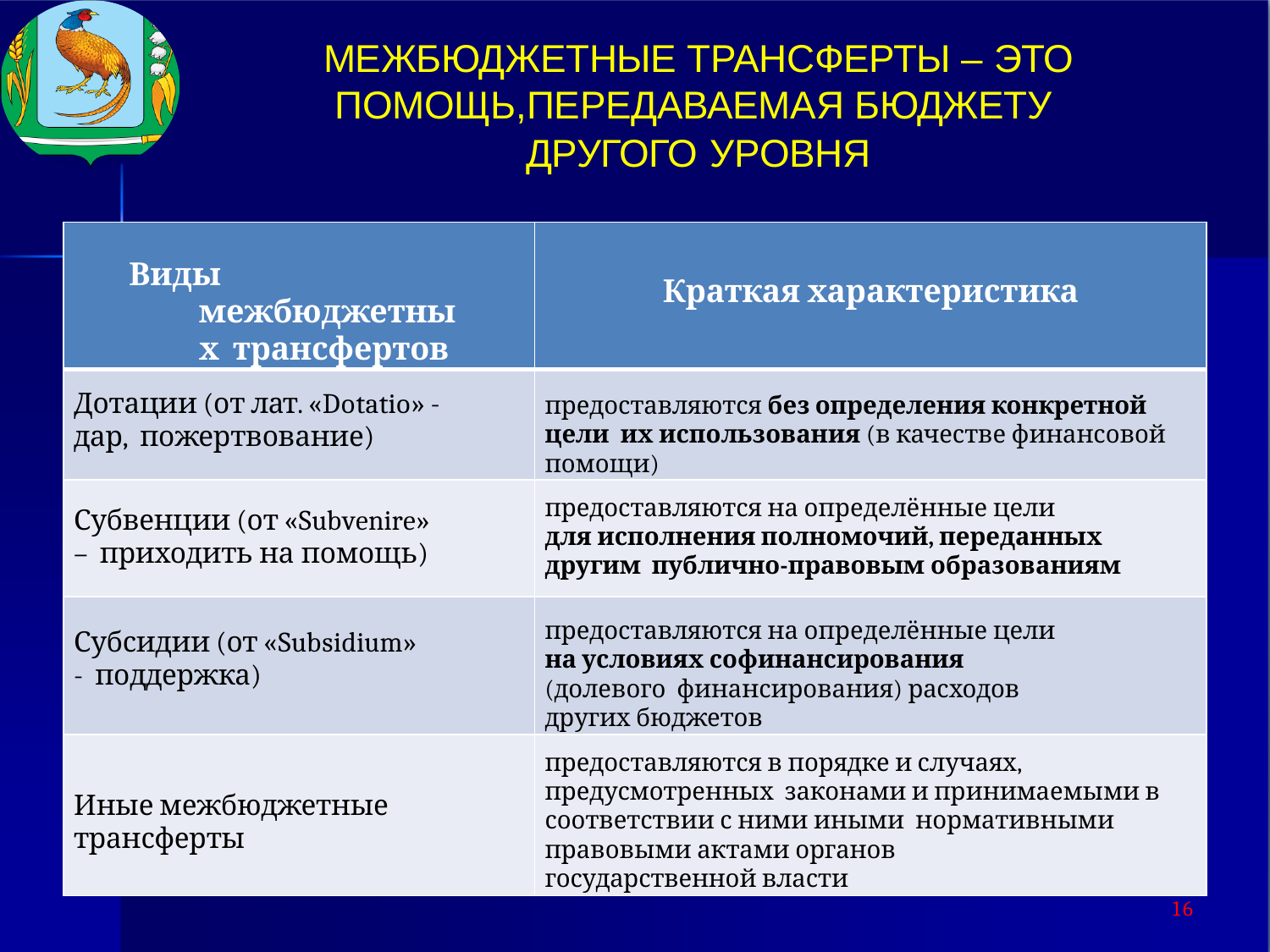

МЕЖБЮДЖЕТНЫЕ ТРАНСФЕРТЫ – ЭТО ПОМОЩЬ,ПЕРЕДАВАЕМАЯ БЮДЖЕТУ
ДРУГОГО УРОВНЯ

| Виды межбюджетных трансфертов | Краткая характеристика |
| --- | --- |
| Дотации (от лат. «Dotatio» - дар, пожертвование) | предоставляются без определения конкретной цели их использования (в качестве финансовой помощи) |
| Субвенции (от «Subvenire» – приходить на помощь) | предоставляются на определённые цели для исполнения полномочий, переданных другим публично-правовым образованиям |
| Субсидии (от «Subsidium» - поддержка) | предоставляются на определённые цели на условиях софинансирования (долевого финансирования) расходов других бюджетов |
| Иные межбюджетные трансферты | предоставляются в порядке и случаях, предусмотренных законами и принимаемыми в соответствии с ними иными нормативными правовыми актами органов государственной власти |

16